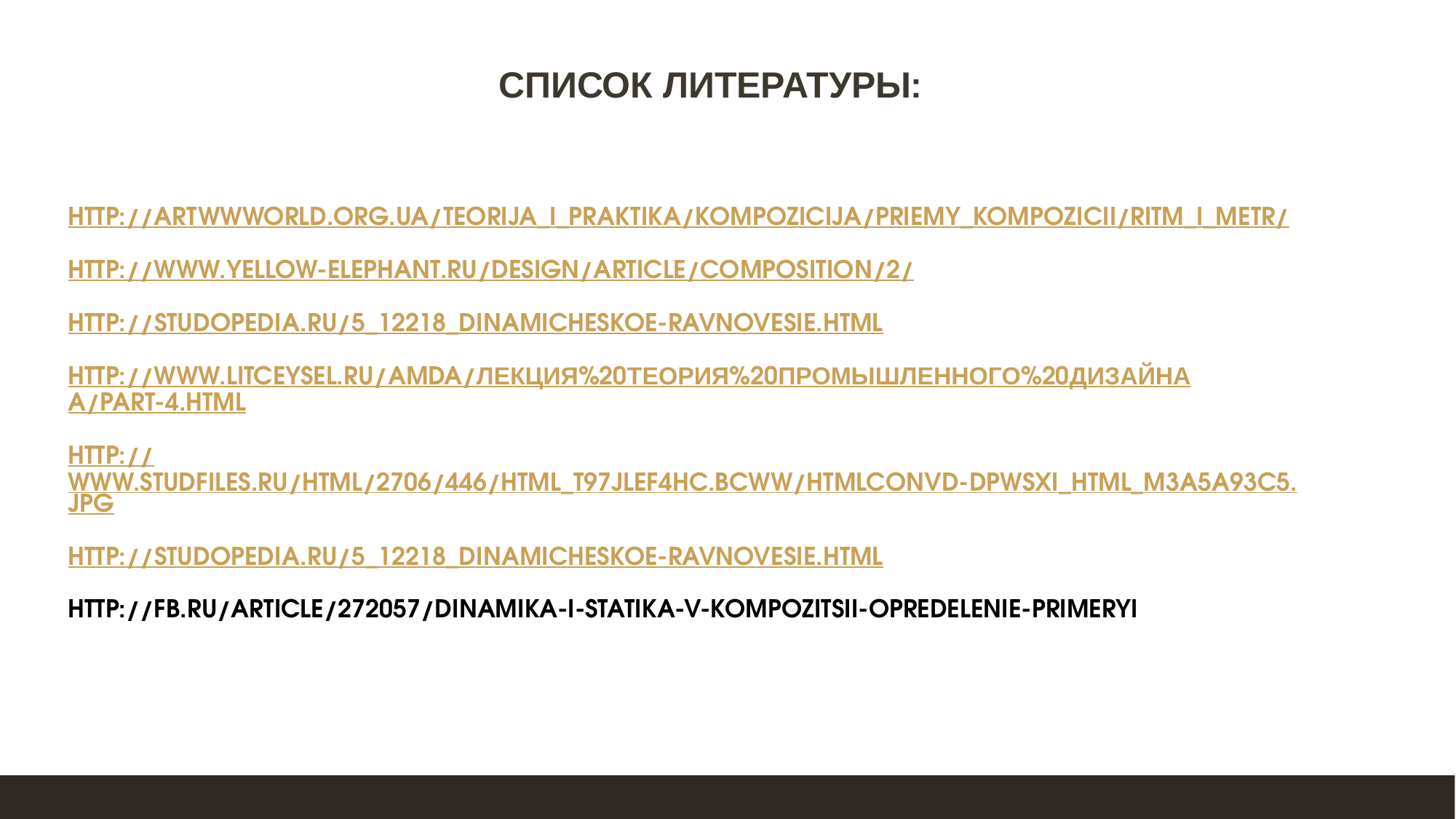

Список литературы:

http://artwwworld.org.ua/Teorija_i_praktika/Kompozicija/Priemy_kompozicii/Ritm_i_metr/

http://www.yellow-elephant.ru/design/article/composition/2/

http://studopedia.ru/5_12218_dinamicheskoe-ravnovesie.html

http://www.litceysel.ru/amda/Лекция%20Теория%20промышленного%20дизайнаa/part-4.html

http://www.studfiles.ru/html/2706/446/html_t97jlef4HC.bcwW/htmlconvd-DpwSxI_html_m3a5a93c5.jpg

http://studopedia.ru/5_12218_dinamicheskoe-ravnovesie.html

http://fb.ru/article/272057/dinamika-i-statika-v-kompozitsii-opredelenie-primeryi